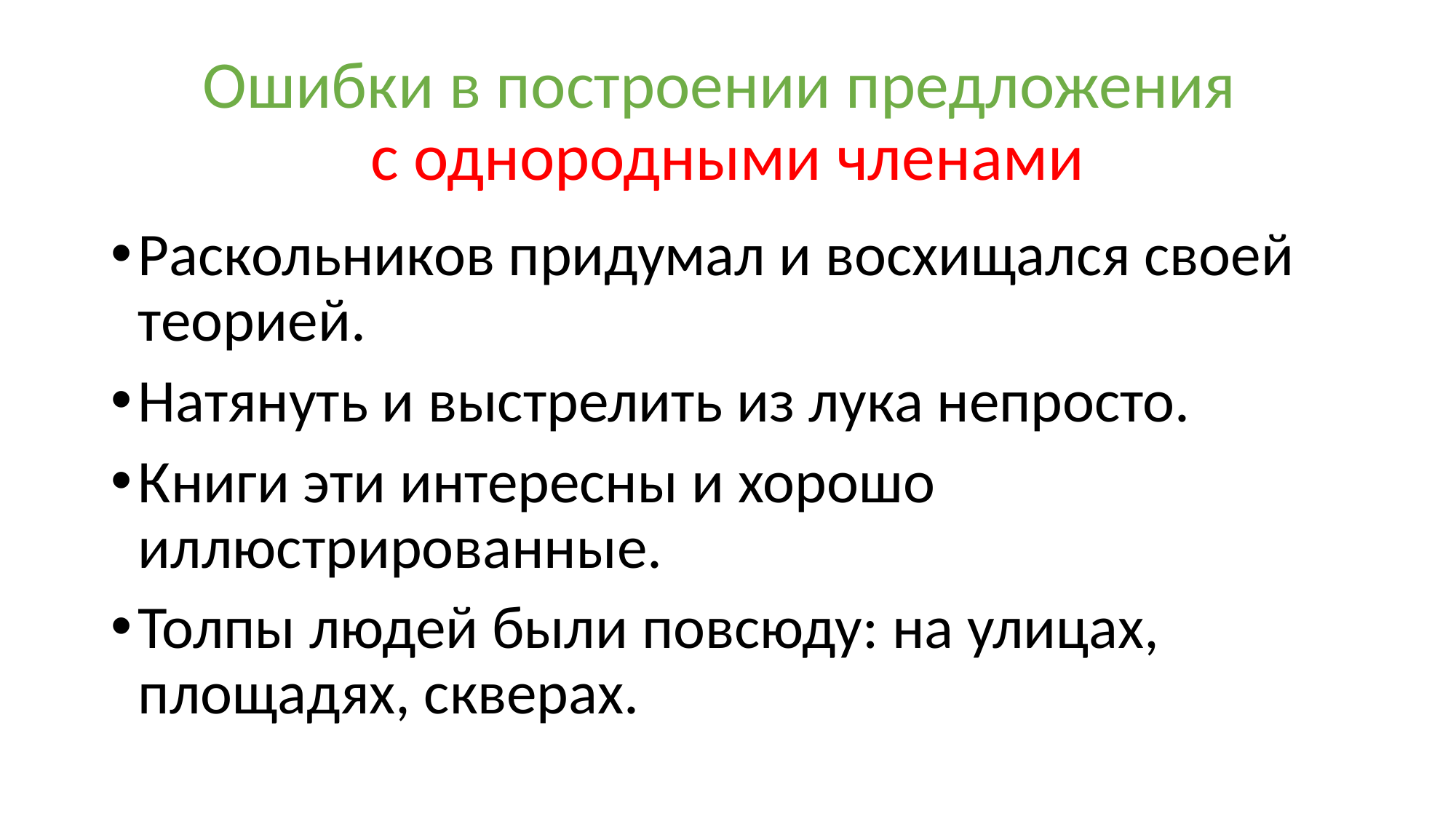

# Ошибки в построении предложения с однородными членами
Раскольников придумал и восхищался своей теорией.
Натянуть и выстрелить из лука непросто.
Книги эти интересны и хорошо иллюстрированные.
Толпы людей были повсюду: на улицах, площадях, скверах.